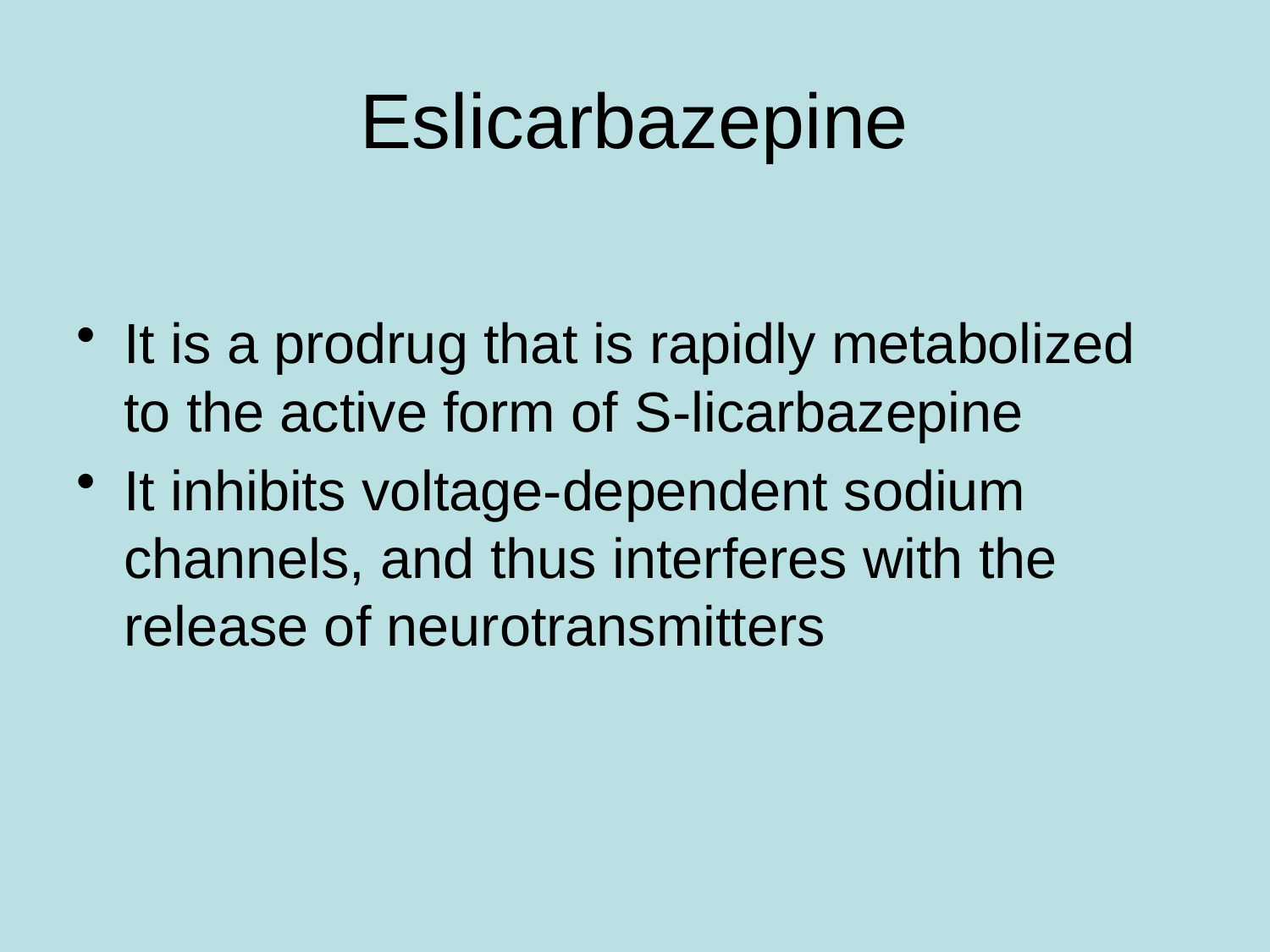

# Eslicarbazepine

It is a prodrug that is rapidly metabolized to the active form of S-licarbazepine
It inhibits voltage-dependent sodium channels, and thus interferes with the release of neurotransmitters